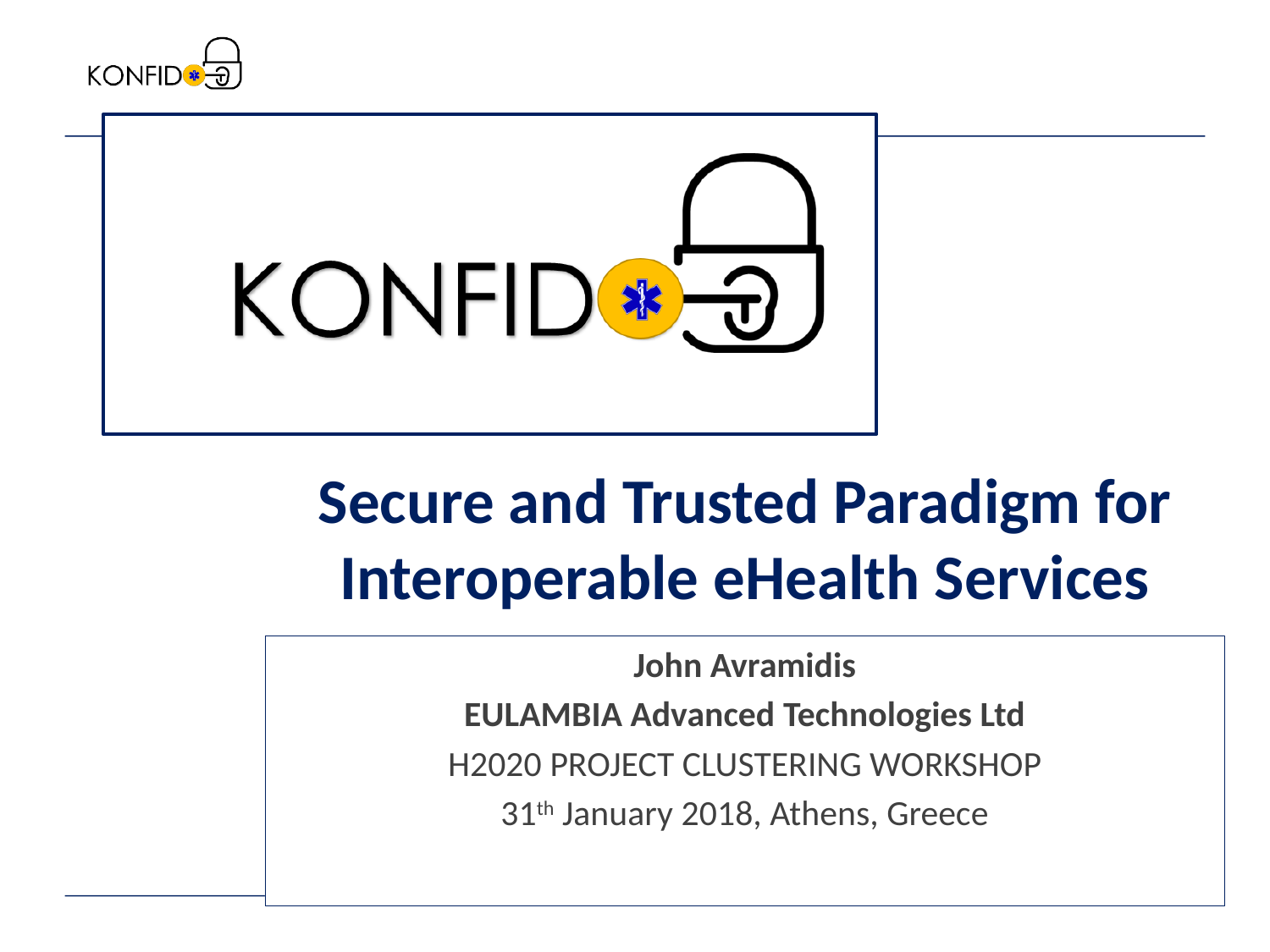

Secure and Trusted Paradigm for Interoperable eHealth Services
John Avramidis
EULAMBIA Advanced Technologies Ltd
H2020 PROJECT CLUSTERING WORKSHOP
31th January 2018, Athens, Greece